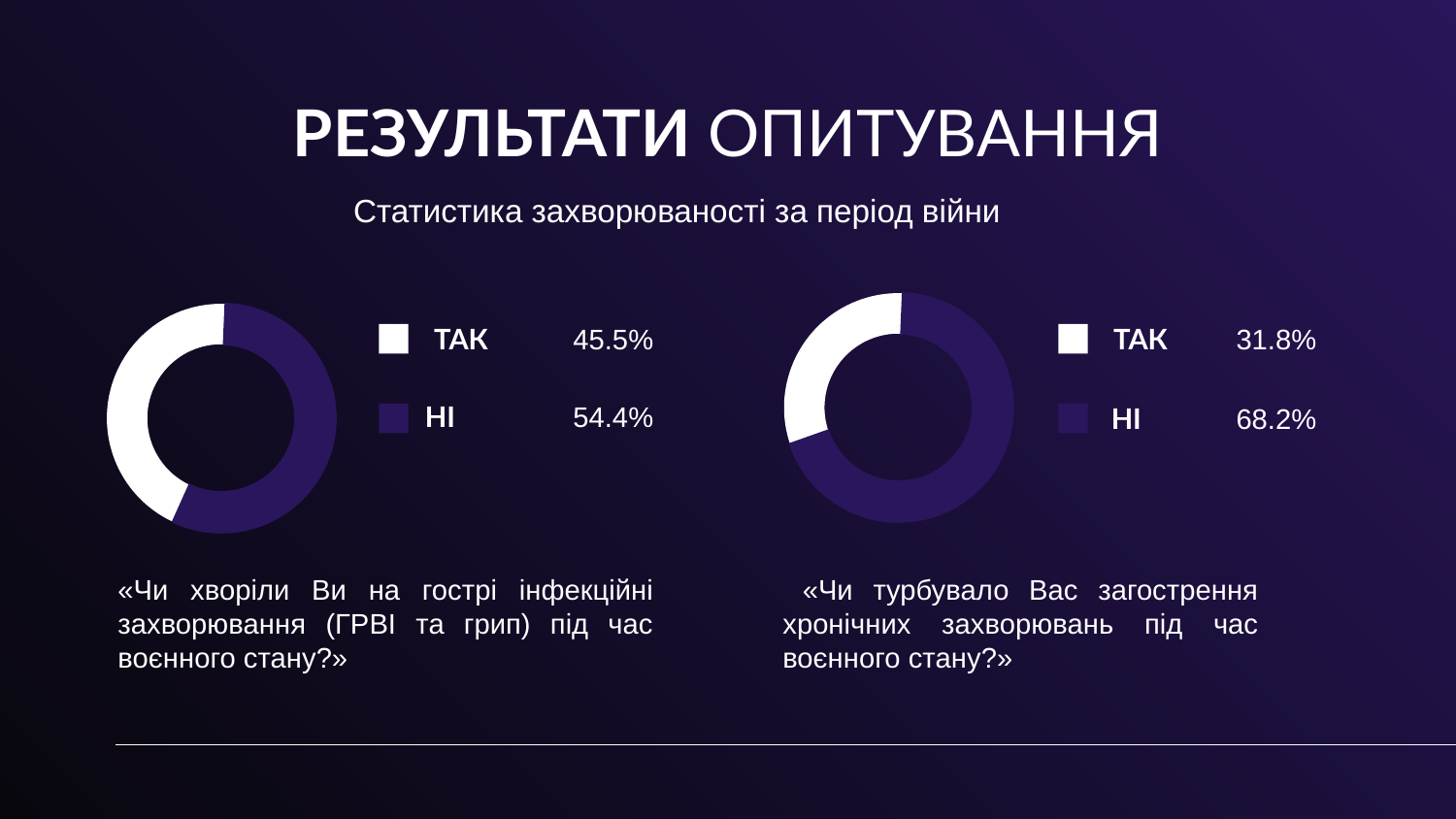

# РЕЗУЛЬТАТИ ОПИТУВАННЯ
Статистика захворюваності за період війни

ТАК
ТАК
45.5%
31.8%

НІ
54.4%
68.2%
НІ

«Чи хворіли Ви на гострі інфекційні захворювання (ГРВІ та грип) під час воєнного стану?»
 «Чи турбувало Вас загострення хронічних захворювань під час воєнного стану?»